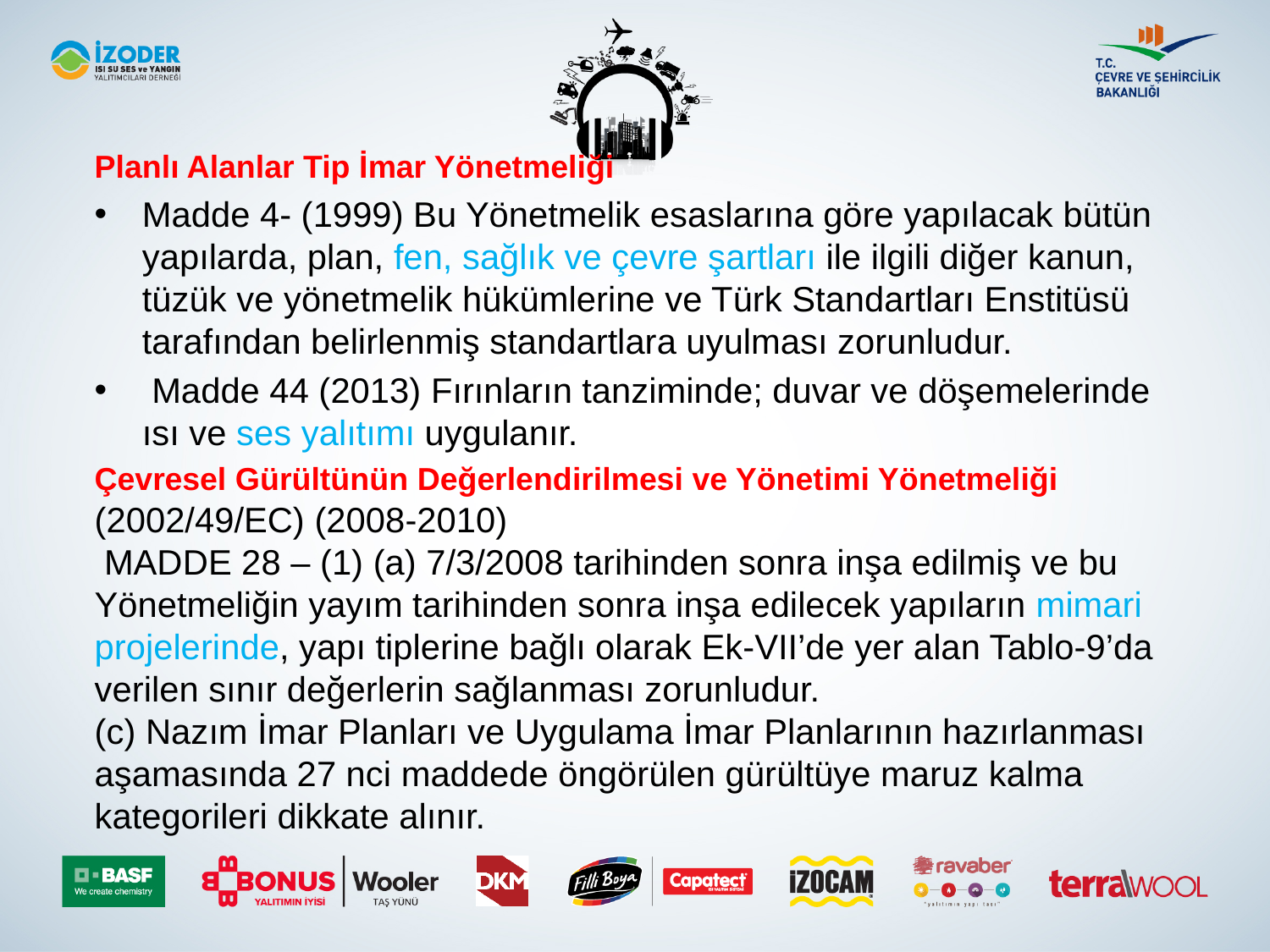

Planlı Alanlar Tip İmar Yönetmeliği
Madde 4- (1999) Bu Yönetmelik esaslarına göre yapılacak bütün yapılarda, plan, fen, sağlık ve çevre şartları ile ilgili diğer kanun, tüzük ve yönetmelik hükümlerine ve Türk Standartları Enstitüsü tarafından belirlenmiş standartlara uyulması zorunludur.
 Madde 44 (2013) Fırınların tanziminde; duvar ve döşemelerinde ısı ve ses yalıtımı uygulanır.
Çevresel Gürültünün Değerlendirilmesi ve Yönetimi Yönetmeliği
(2002/49/EC) (2008-2010)
 MADDE 28 – (1) (a) 7/3/2008 tarihinden sonra inşa edilmiş ve bu Yönetmeliğin yayım tarihinden sonra inşa edilecek yapıların mimari projelerinde, yapı tiplerine bağlı olarak Ek-VII’de yer alan Tablo-9’da verilen sınır değerlerin sağlanması zorunludur.
(c) Nazım İmar Planları ve Uygulama İmar Planlarının hazırlanması aşamasında 27 nci maddede öngörülen gürültüye maruz kalma kategorileri dikkate alınır.